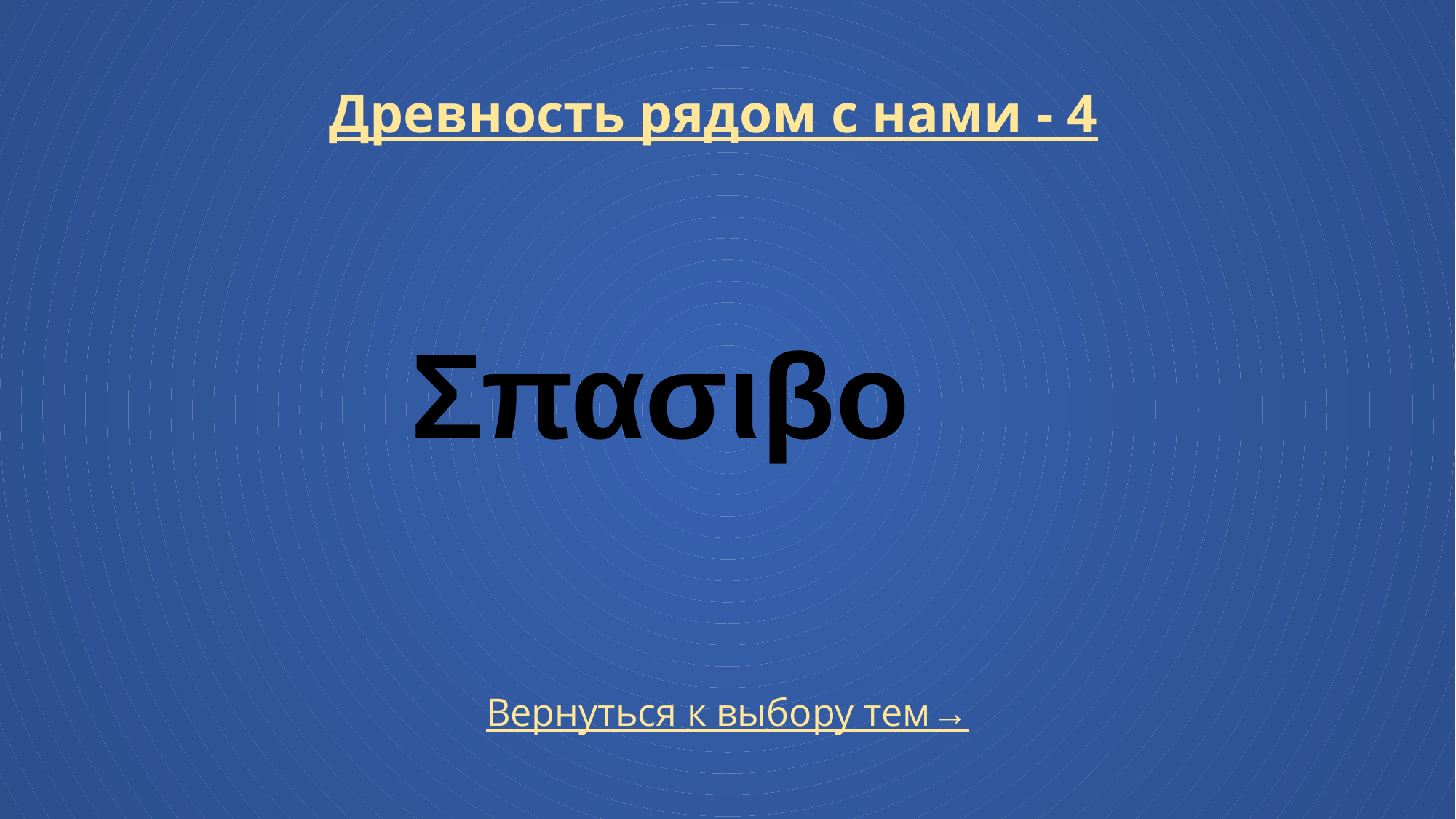

Древность рядом с нами - 4
Σπασιβο
Вернуться к выбору тем→